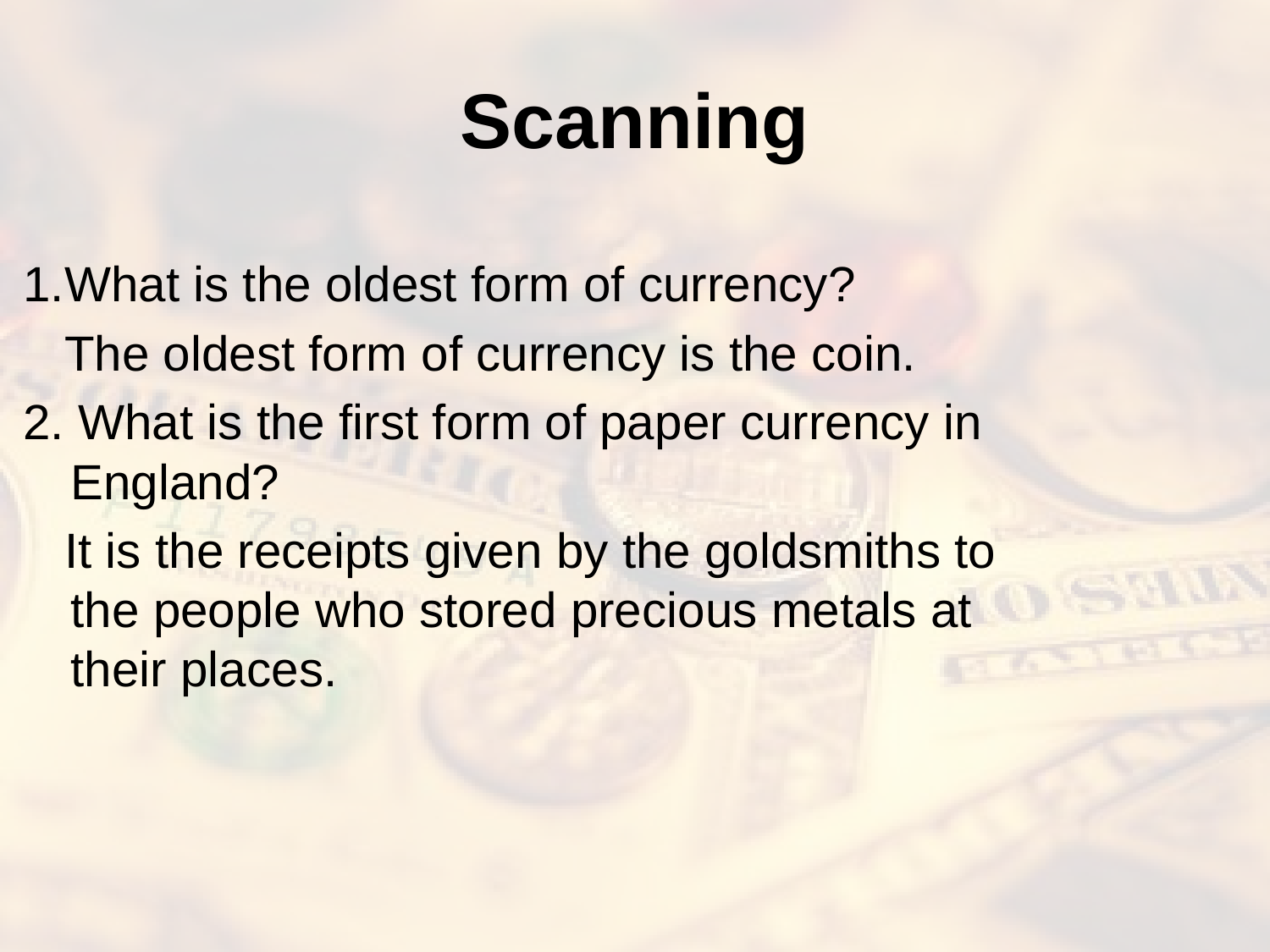

# Scanning
1.What is the oldest form of currency?
   The oldest form of currency is the coin.
2. What is the first form of paper currency in England?
   It is the receipts given by the goldsmiths to the people who stored precious metals at their places.